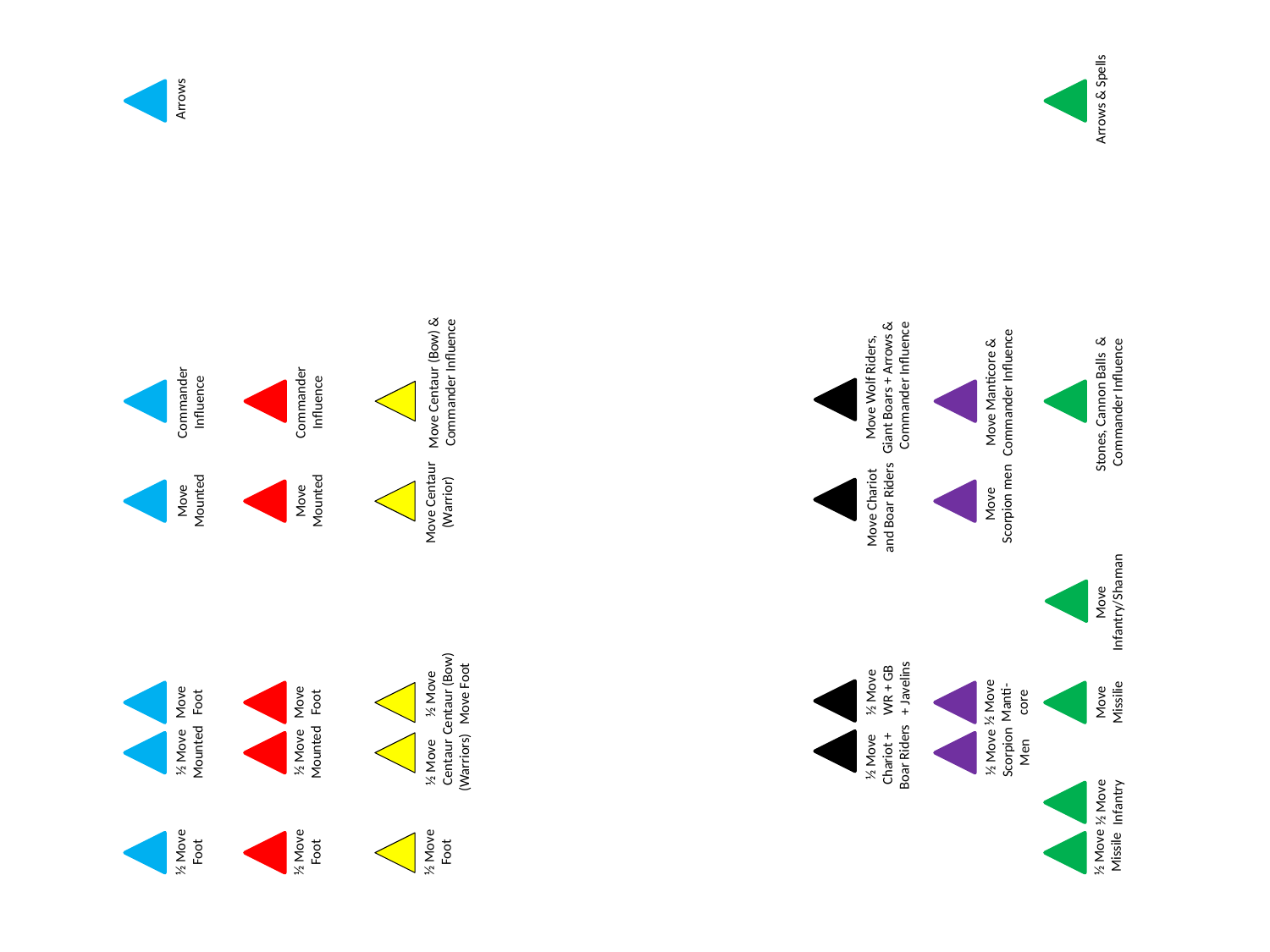

#

½ Move
Foot
Move
Foot
Arrows
½ Move
Mounted
Move
Mounted
Commander
Influence

½ Move
Foot
Move
Foot
½ Move
Mounted
Move
Mounted
Commander
Influence

½ Move
Foot
½ Move
Centaur
(Warriors)
½ Move
Centaur (Bow)
Move Foot
Move Centaur
(Warrior)
Move Centaur (Bow) &
Commander Influence

½ Move
Chariot +
Boar Riders
Move Wolf Riders,
Giant Boars + Arrows &
Commander Influence
½ Move
WR + GB
+ Javelins
Move Chariot
and Boar Riders

½ Move
Manti-
core
Move
Scorpion men
½ Move
Scorpion
Men
Move Manticore &
Commander Influence

½ Move
Missile
½ Move
Infantry
Move
Missilie
Move
Infantry/Shaman
Stones, Cannon Balls  &
Commander Influence
Arrows & Spells